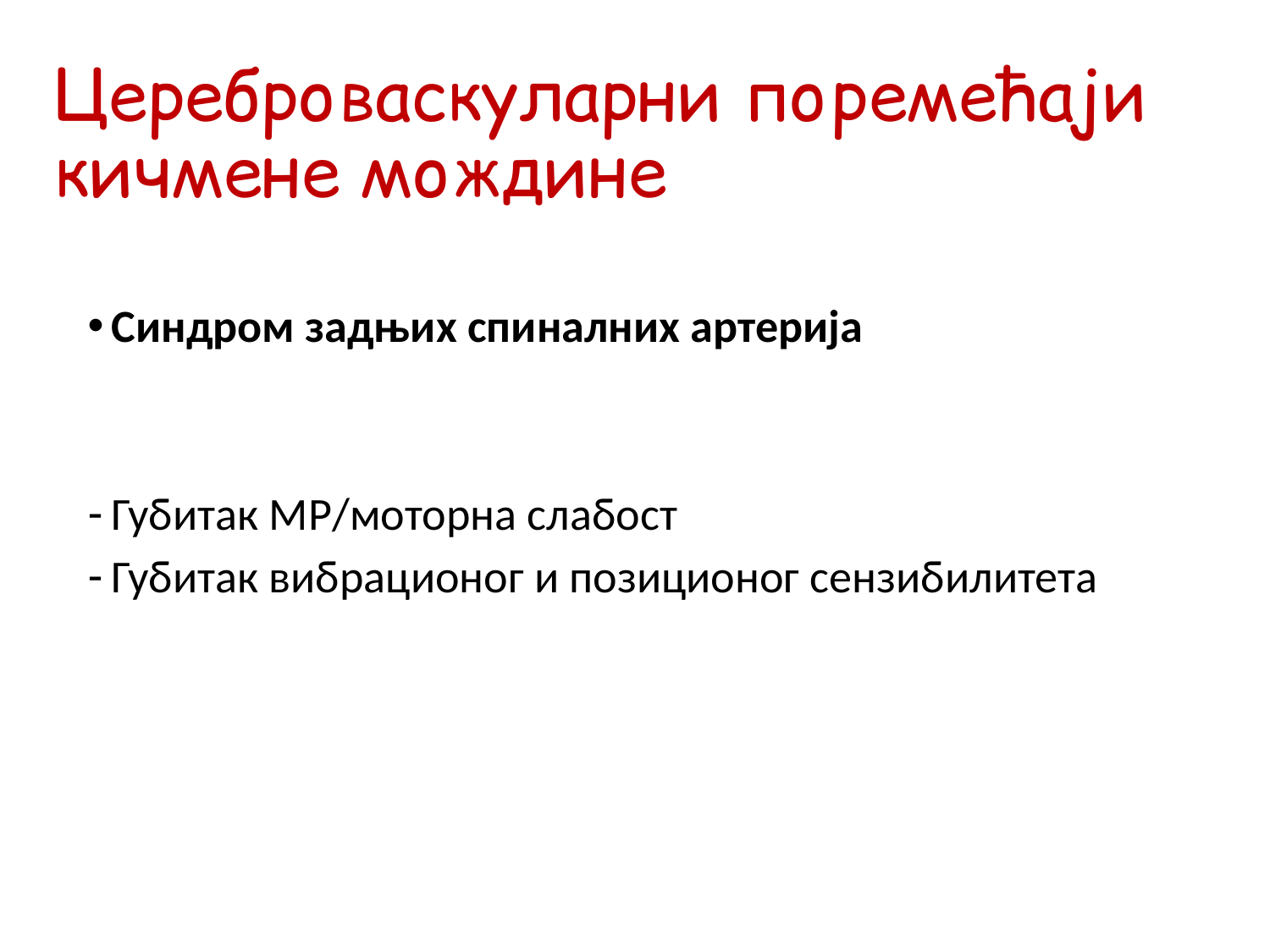

# Цереброваскуларни поремећаји кичмене мождине
Синдром задњих спиналних артерија

Губитак МР/моторна слабост
Губитак вибрационог и позиционог сензибилитета